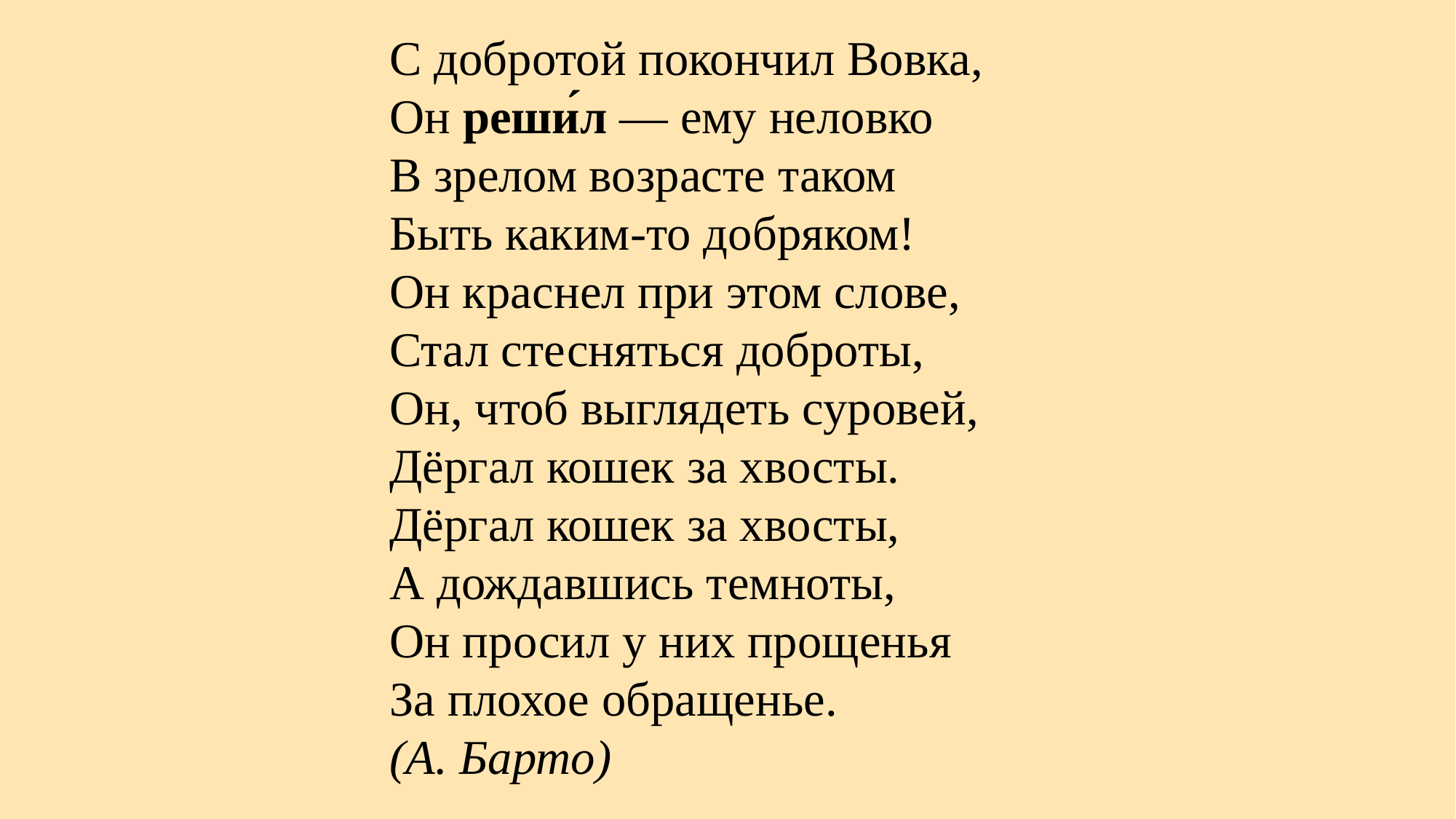

С добротой покончил Вовка,
Он реши́л — ему неловко
В зрелом возрасте таком
Быть каким-то добряком!
Он краснел при этом слове,
Стал стесняться доброты,
Он, чтоб выглядеть суровей,
Дёргал кошек за хвосты.
Дёргал кошек за хвосты,
А дождавшись темноты,
Он просил у них прощенья
За плохое обращенье.
(А. Барто)